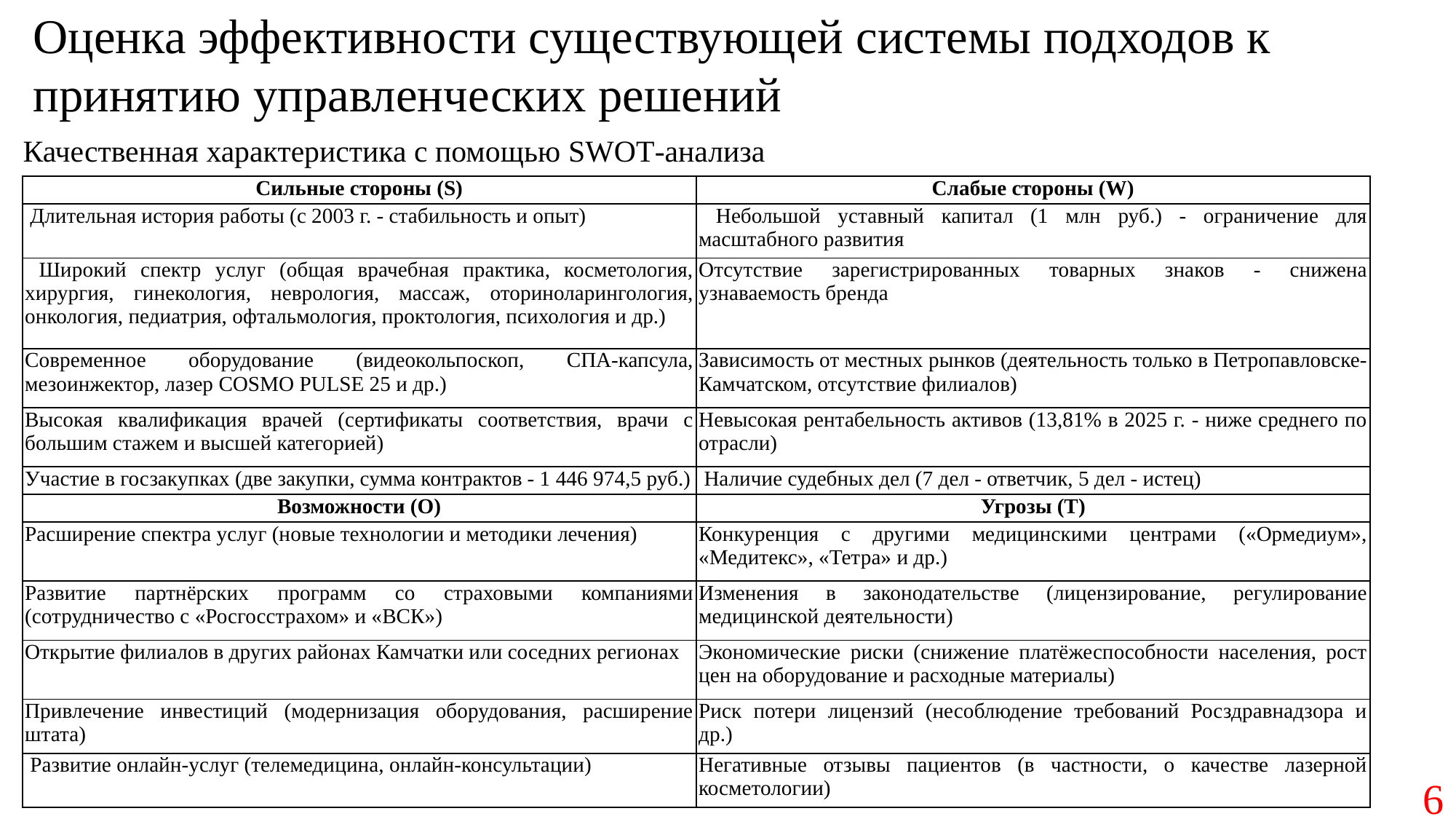

Оценка эффективности существующей системы подходов к принятию управленческих решений
Качественная характеристика с помощью SWOT-анализа
| Сильные стороны (S) | Слабые стороны (W) |
| --- | --- |
| Длительная история работы (с 2003 г. - стабильность и опыт) | Небольшой уставный капитал (1 млн руб.) - ограничение для масштабного развития |
| Широкий спектр услуг (общая врачебная практика, косметология, хирургия, гинекология, неврология, массаж, оториноларингология, онкология, педиатрия, офтальмология, проктология, психология и др.) | Отсутствие зарегистрированных товарных знаков - снижена узнаваемость бренда |
| Современное оборудование (видеокольпоскоп, СПА-капсула, мезоинжектор, лазер COSMO PULSE 25 и др.) | Зависимость от местных рынков (деятельность только в Петропавловске-Камчатском, отсутствие филиалов) |
| Высокая квалификация врачей (сертификаты соответствия, врачи с большим стажем и высшей категорией) | Невысокая рентабельность активов (13,81% в 2025 г. - ниже среднего по отрасли) |
| Участие в госзакупках (две закупки, сумма контрактов - 1 446 974,5 руб.) | Наличие судебных дел (7 дел - ответчик, 5 дел - истец) |
| Возможности (O) | Угрозы (T) |
| Расширение спектра услуг (новые технологии и методики лечения) | Конкуренция с другими медицинскими центрами («Ормедиум», «Медитекс», «Тетра» и др.) |
| Развитие партнёрских программ со страховыми компаниями (сотрудничество с «Росгосстрахом» и «ВСК») | Изменения в законодательстве (лицензирование, регулирование медицинской деятельности) |
| Открытие филиалов в других районах Камчатки или соседних регионах | Экономические риски (снижение платёжеспособности населения, рост цен на оборудование и расходные материалы) |
| Привлечение инвестиций (модернизация оборудования, расширение штата) | Риск потери лицензий (несоблюдение требований Росздравнадзора и др.) |
| Развитие онлайн-услуг (телемедицина, онлайн-консультации) | Негативные отзывы пациентов (в частности, о качестве лазерной косметологии) |
6